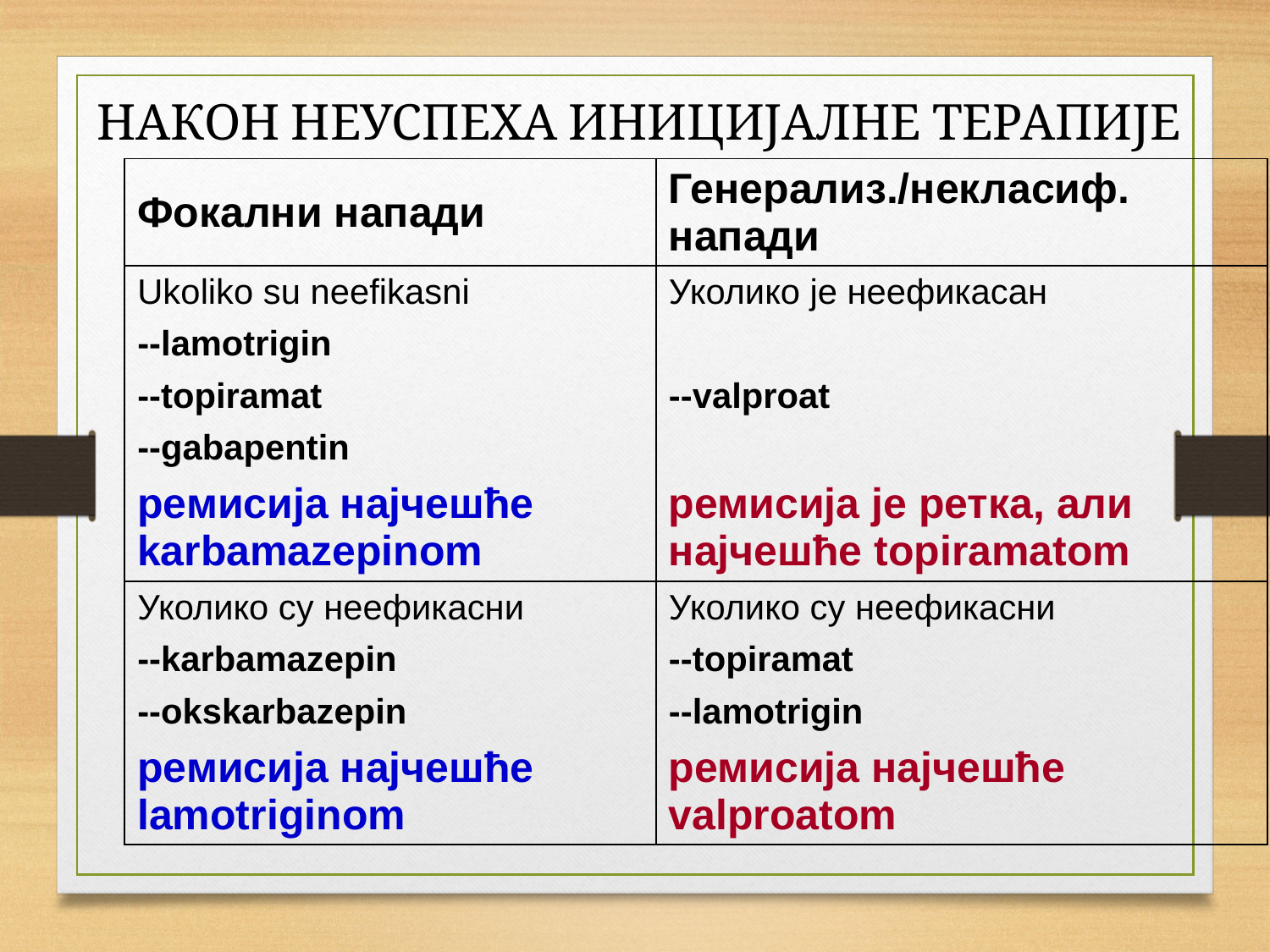

НАКОН НЕУСПЕХА ИНИЦИЈАЛНЕ ТЕРАПИЈЕ
| Фокални напади | Генерализ./некласиф. напади |
| --- | --- |
| Ukoliko su neefikasni | Уколико је неефикасан |
| --lamotrigin | --valproat |
| --topiramat |  |
| --gabapentin |  |
| ремисија најчешће karbamazepinom | ремисија је ретка, али најчешће topiramatom |
| Уколико су неефикасни | Уколико су неефикасни |
| --karbamazepin | --topiramat |
| --okskarbazepin | --lamotrigin |
| ремисија најчешће lamotriginom | ремисија најчешће valproatom |